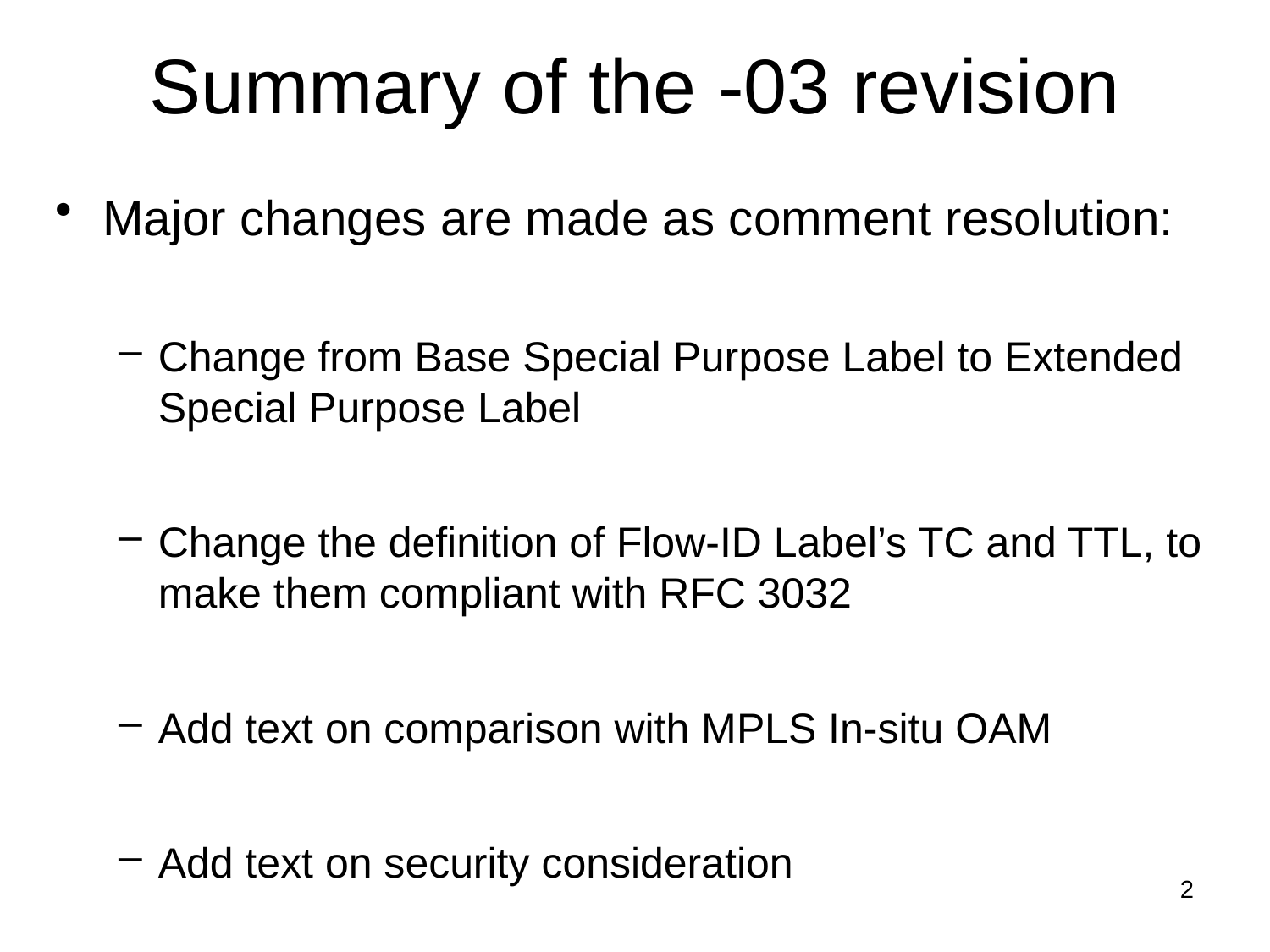

# Summary of the -03 revision
Major changes are made as comment resolution:

Change from Base Special Purpose Label to Extended Special Purpose Label

Change the definition of Flow-ID Label’s TC and TTL, to make them compliant with RFC 3032

Add text on comparison with MPLS In-situ OAM

Add text on security consideration

2